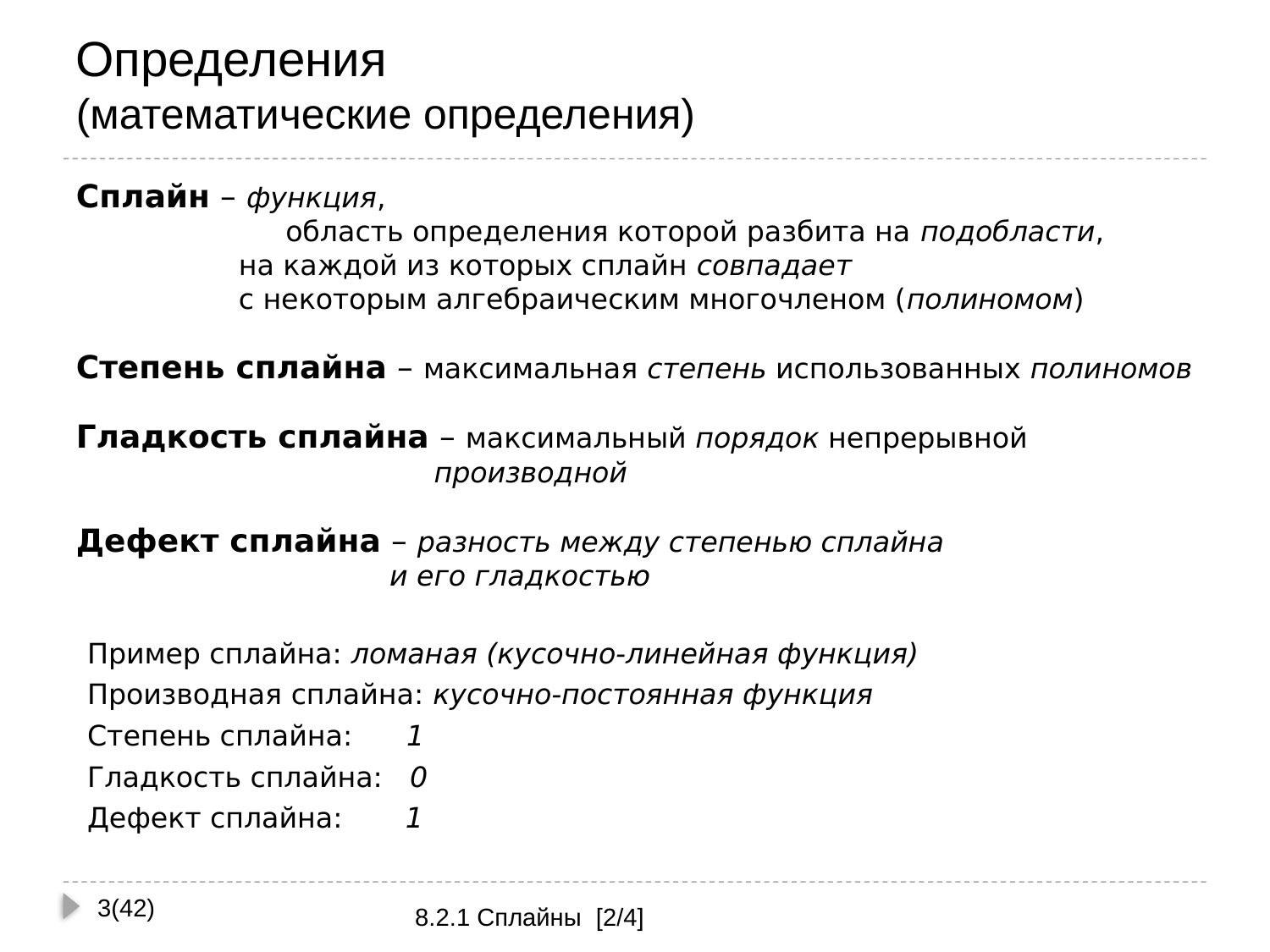

# Определения (математические определения)
Сплайн – функция,
	     область определения которой разбита на подобласти,
              на каждой из которых сплайн совпадает
              с некоторым алгебраическим многочленом (полиномом)
Степень сплайна – максимальная степень использованных полиномов
Гладкость сплайна – максимальный порядок непрерывной
                                    производной
Дефект сплайна – разность между степенью сплайна
                               и его гладкостью
Пример сплайна: ломаная (кусочно-линейная функция)
Производная сплайна: кусочно-постоянная функция
Степень сплайна:      1
Гладкость сплайна:   0
Дефект сплайна:       1
3(42)
8.2.1 Сплайны  [2/4]